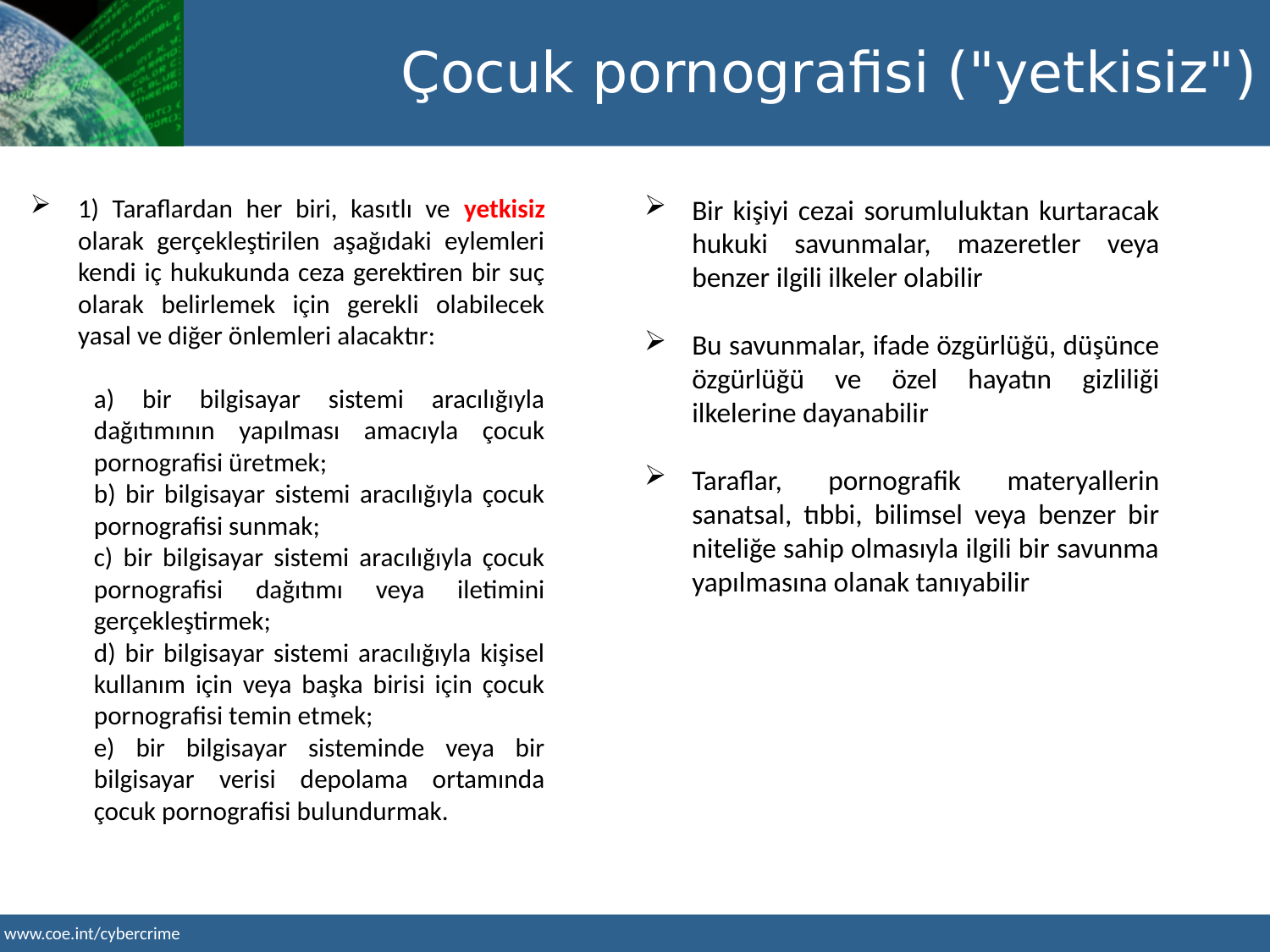

Çocuk pornografisi ("yetkisiz")
1) Taraflardan her biri, kasıtlı ve yetkisiz olarak gerçekleştirilen aşağıdaki eylemleri kendi iç hukukunda ceza gerektiren bir suç olarak belirlemek için gerekli olabilecek yasal ve diğer önlemleri alacaktır:

a) bir bilgisayar sistemi aracılığıyla dağıtımının yapılması amacıyla çocuk pornografisi üretmek;
b) bir bilgisayar sistemi aracılığıyla çocuk pornografisi sunmak;
c) bir bilgisayar sistemi aracılığıyla çocuk pornografisi dağıtımı veya iletimini gerçekleştirmek;
d) bir bilgisayar sistemi aracılığıyla kişisel kullanım için veya başka birisi için çocuk pornografisi temin etmek;
e) bir bilgisayar sisteminde veya bir bilgisayar verisi depolama ortamında çocuk pornografisi bulundurmak.
Bir kişiyi cezai sorumluluktan kurtaracak hukuki savunmalar, mazeretler veya benzer ilgili ilkeler olabilir

Bu savunmalar, ifade özgürlüğü, düşünce özgürlüğü ve özel hayatın gizliliği ilkelerine dayanabilir

Taraflar, pornografik materyallerin sanatsal, tıbbi, bilimsel veya benzer bir niteliğe sahip olmasıyla ilgili bir savunma yapılmasına olanak tanıyabilir